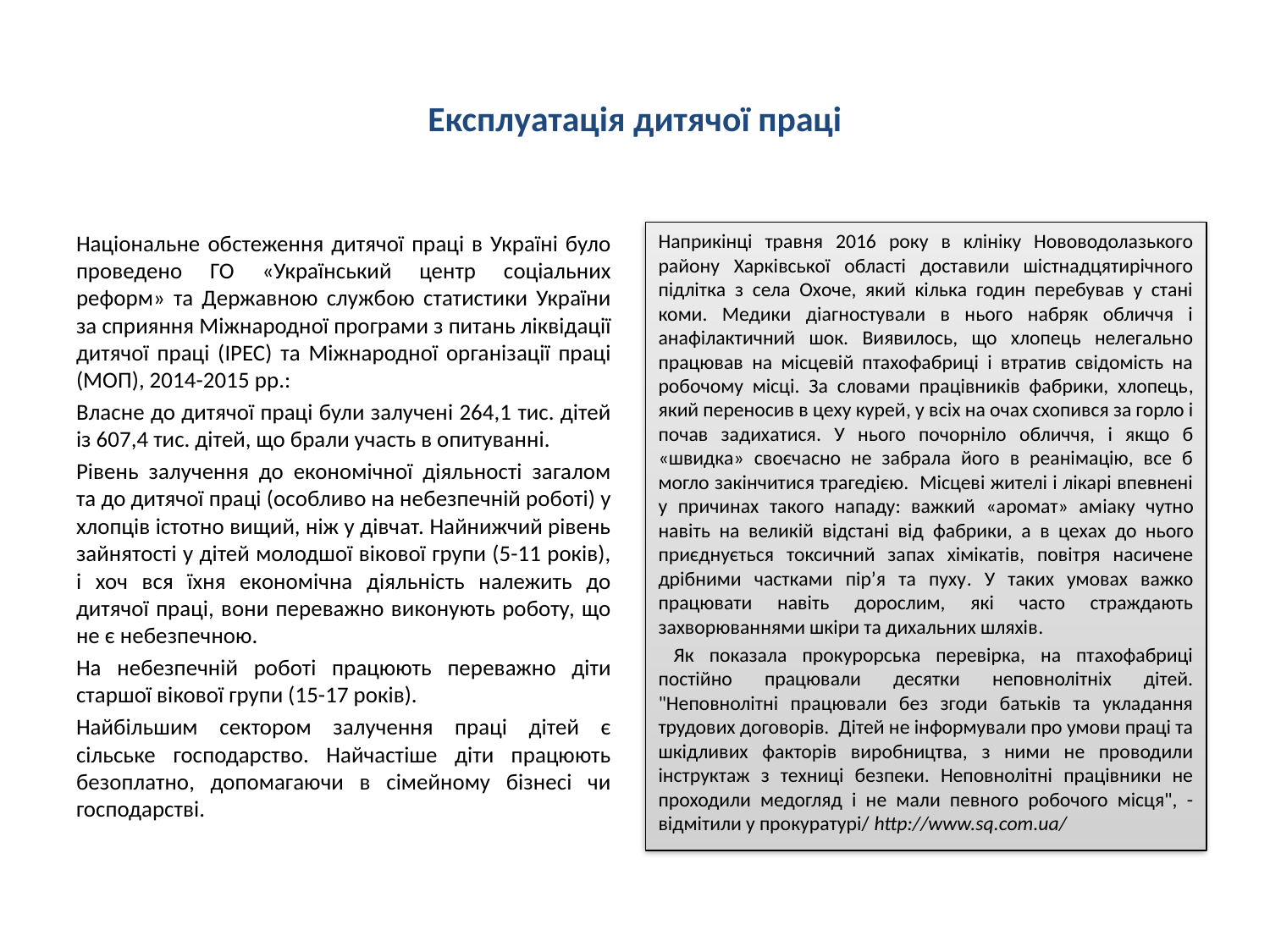

# Експлуатація дитячої праці
Національне обстеження дитячої праці в Україні було проведено ГО «Український центр соціальних реформ» та Державною службою статистики України за сприяння Міжнародної програми з питань ліквідації дитячої праці (IPEC) та Міжнародної організації праці (МОП), 2014-2015 рр.:
Власне до дитячої праці були залучені 264,1 тис. дітей із 607,4 тис. дітей, що брали участь в опитуванні.
Рівень залучення до економічної діяльності загалом та до дитячої праці (особливо на небезпечній роботі) у хлопців істотно вищий, ніж у дівчат. Найнижчий рівень зайнятості у дітей молодшої вікової групи (5-11 років), і хоч вся їхня економічна діяльність належить до дитячої праці, вони переважно виконують роботу, що не є небезпечною.
На небезпечній роботі працюють переважно діти старшої вікової групи (15-17 років).
Найбільшим сектором залучення праці дітей є сільське господарство. Найчастіше діти працюють безоплатно, допомагаючи в сімейному бізнесі чи господарстві.

Наприкінці травня 2016 року в клініку Нововодолазького району Харківської області доставили шістнадцятирічного підлітка з села Охоче, який кілька годин перебував у стані коми. Медики діагностували в нього набряк обличчя і анафілактичний шок. Виявилось, що хлопець нелегально працював на місцевій птахофабриці і втратив свідомість на робочому місці. За словами працівників фабрики, хлопець, який переносив в цеху курей, у всіх на очах схопився за горло і почав задихатися. У нього почорніло обличчя, і якщо б «швидка» своєчасно не забрала його в реанімацію, все б могло закінчитися трагедією.  Місцеві жителі і лікарі впевнені у причинах такого нападу: важкий «аромат» аміаку чутно навіть на великій відстані від фабрики, а в цехах до нього приєднується токсичний запах хімікатів, повітря насичене дрібними частками пір’я та пуху. У таких умовах важко працювати навіть дорослим, які часто страждають захворюваннями шкіри та дихальних шляхів.
 Як показала прокурорська перевірка, на птахофабриці постійно працювали десятки неповнолітніх дітей. "Неповнолітні працювали без згоди батьків та укладання трудових договорів.  Дітей не інформували про умови праці та шкідливих факторів виробництва, з ними не проводили інструктаж з техниці безпеки. Неповнолітні працівники не проходили медогляд і не мали певного робочого місця", - відмітили у прокуратурі/ http://www.sq.com.ua/